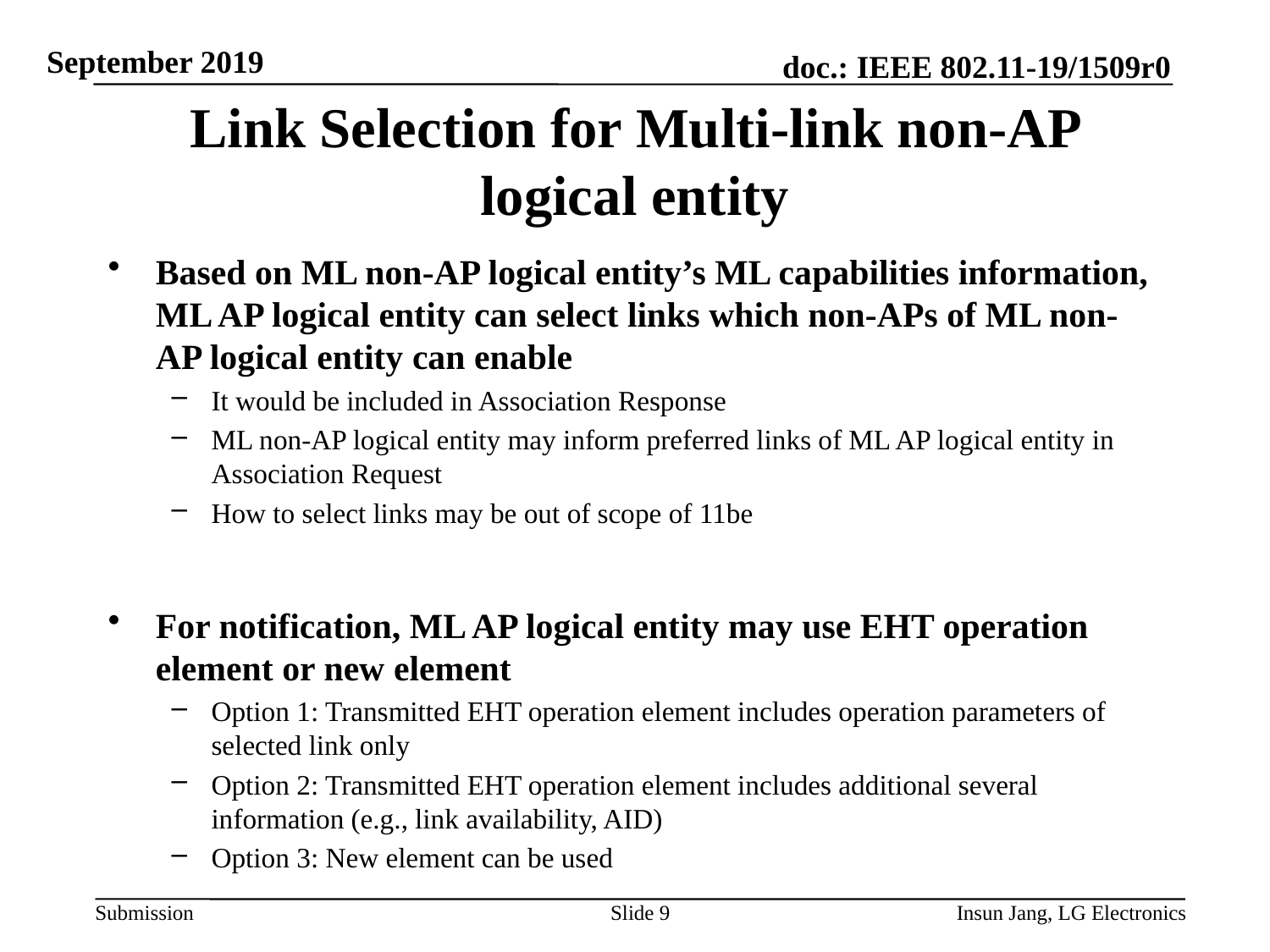

# Link Selection for Multi-link non-AP logical entity
Based on ML non-AP logical entity’s ML capabilities information, ML AP logical entity can select links which non-APs of ML non-AP logical entity can enable
It would be included in Association Response
ML non-AP logical entity may inform preferred links of ML AP logical entity in Association Request
How to select links may be out of scope of 11be

For notification, ML AP logical entity may use EHT operation element or new element
Option 1: Transmitted EHT operation element includes operation parameters of selected link only
Option 2: Transmitted EHT operation element includes additional several information (e.g., link availability, AID)
Option 3: New element can be used
Slide 9
Insun Jang, LG Electronics